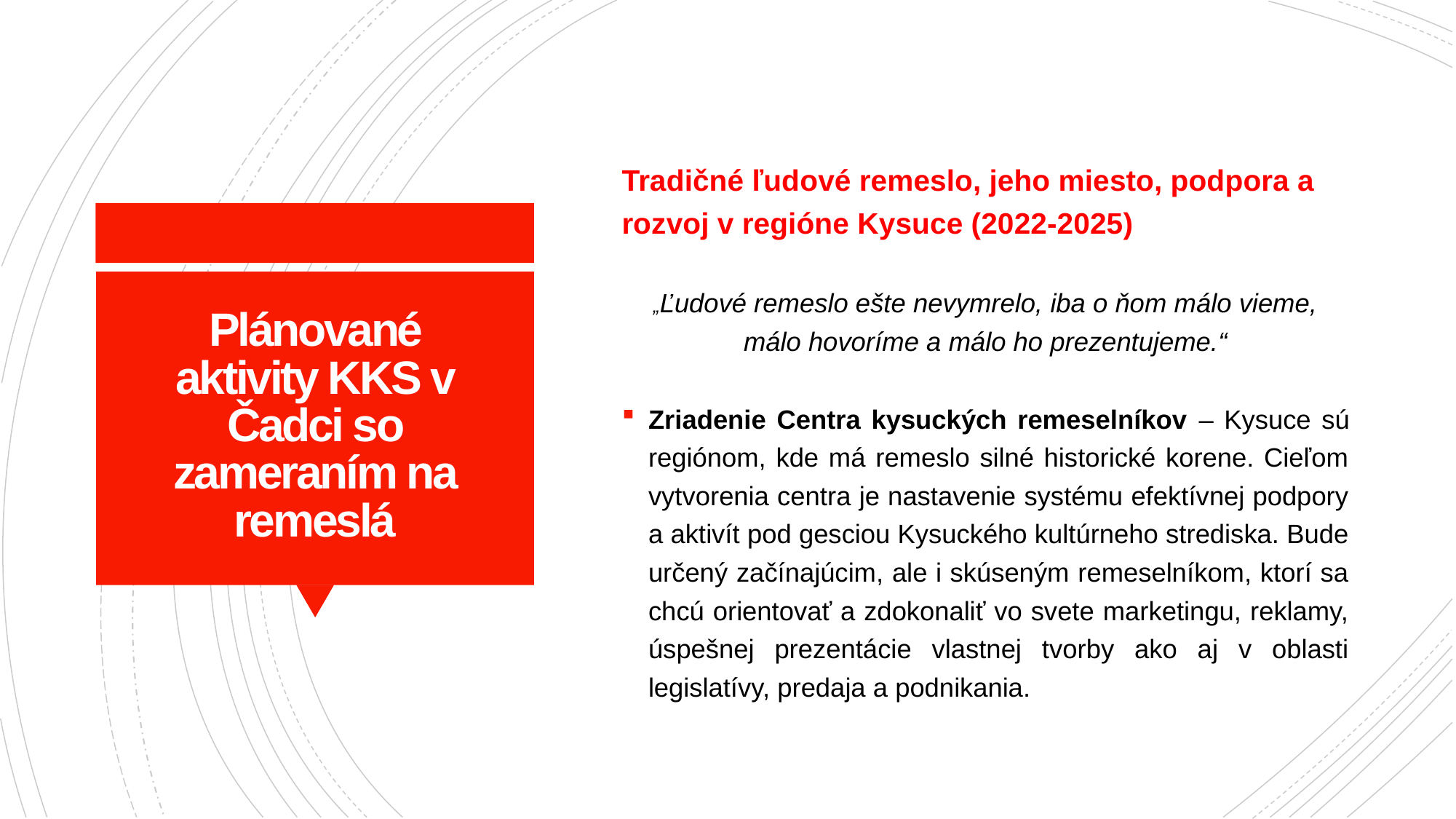

Tradičné ľudové remeslo, jeho miesto, podpora a rozvoj v regióne Kysuce (2022-2025)

„Ľudové remeslo ešte nevymrelo, iba o ňom málo vieme, málo hovoríme a málo ho prezentujeme.“

Zriadenie Centra kysuckých remeselníkov – Kysuce sú regiónom, kde má remeslo silné historické korene. Cieľom vytvorenia centra je nastavenie systému efektívnej podpory a aktivít pod gesciou Kysuckého kultúrneho strediska. Bude určený začínajúcim, ale i skúseným remeselníkom, ktorí sa chcú orientovať a zdokonaliť vo svete marketingu, reklamy, úspešnej prezentácie vlastnej tvorby ako aj v oblasti legislatívy, predaja a podnikania.

# Plánované aktivity KKS v Čadci so zameraním na remeslá